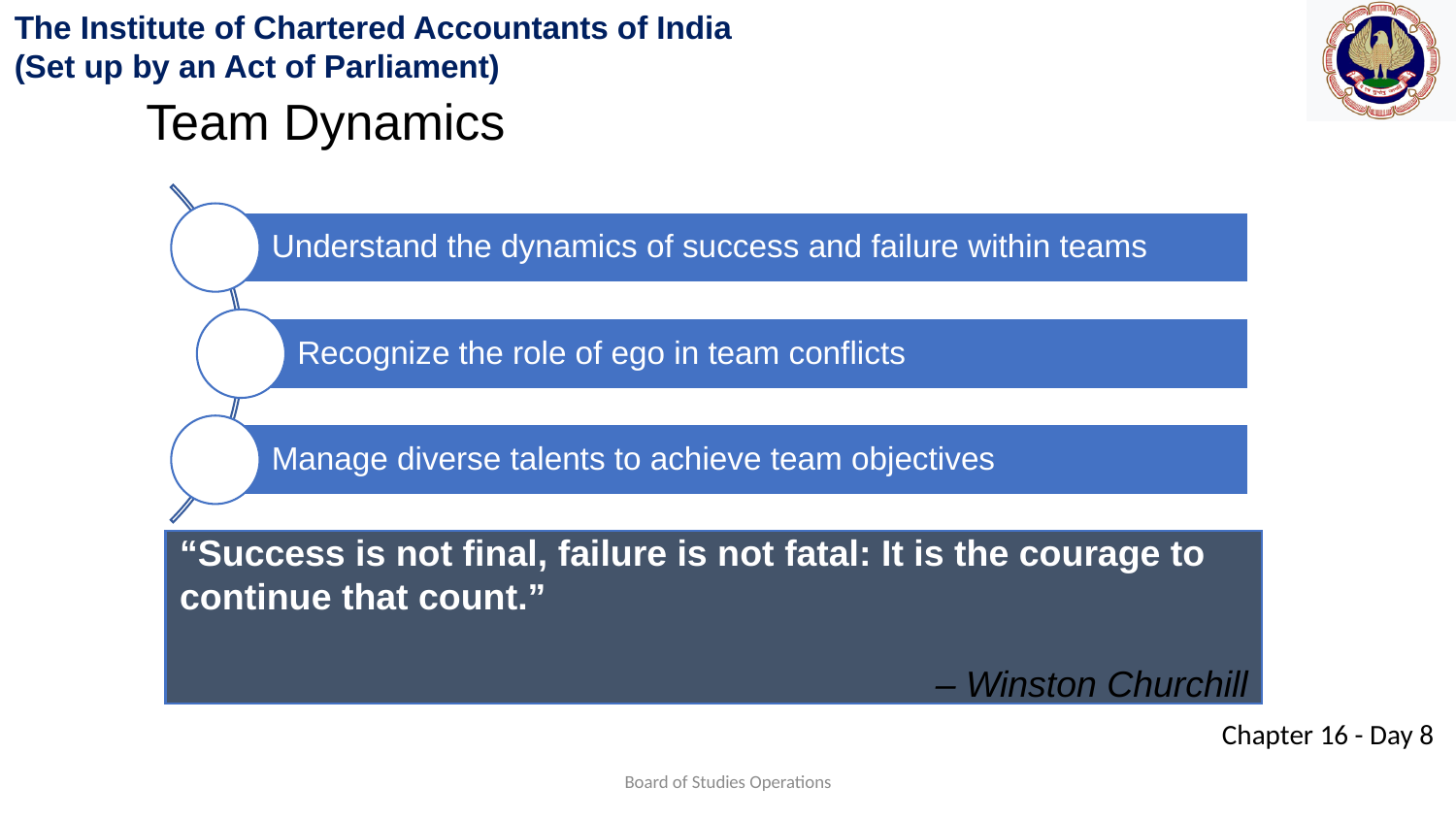

Team Dynamics
Understand the dynamics of success and failure within teams
Recognize the role of ego in team conflicts
Manage diverse talents to achieve team objectives
“Success is not final, failure is not fatal: It is the courage to continue that count.”

– Winston Churchill
Board of Studies Operations